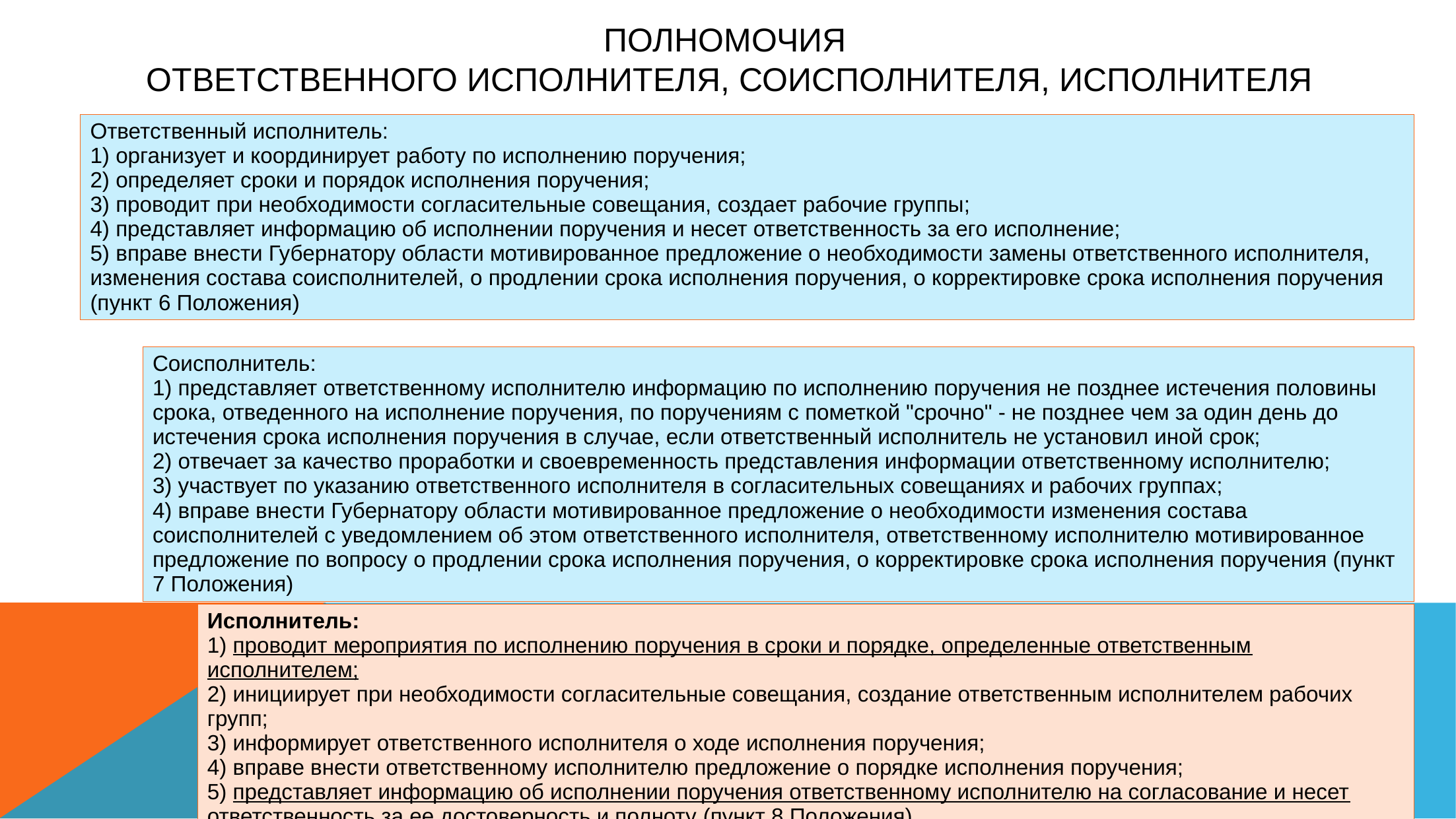

# Полномочия ответственного исполнителя, соисполнителя, исполнителя
Ответственный исполнитель:
1) организует и координирует работу по исполнению поручения;
2) определяет сроки и порядок исполнения поручения;
3) проводит при необходимости согласительные совещания, создает рабочие группы;
4) представляет информацию об исполнении поручения и несет ответственность за его исполнение;
5) вправе внести Губернатору области мотивированное предложение о необходимости замены ответственного исполнителя, изменения состава соисполнителей, о продлении срока исполнения поручения, о корректировке срока исполнения поручения (пункт 6 Положения)
Соисполнитель:
1) представляет ответственному исполнителю информацию по исполнению поручения не позднее истечения половины срока, отведенного на исполнение поручения, по поручениям с пометкой "срочно" - не позднее чем за один день до истечения срока исполнения поручения в случае, если ответственный исполнитель не установил иной срок;
2) отвечает за качество проработки и своевременность представления информации ответственному исполнителю;
3) участвует по указанию ответственного исполнителя в согласительных совещаниях и рабочих группах;
4) вправе внести Губернатору области мотивированное предложение о необходимости изменения состава соисполнителей с уведомлением об этом ответственного исполнителя, ответственному исполнителю мотивированное предложение по вопросу о продлении срока исполнения поручения, о корректировке срока исполнения поручения (пункт 7 Положения)
Исполнитель:
1) проводит мероприятия по исполнению поручения в сроки и порядке, определенные ответственным исполнителем;
2) инициирует при необходимости согласительные совещания, создание ответственным исполнителем рабочих групп;
3) информирует ответственного исполнителя о ходе исполнения поручения;
4) вправе внести ответственному исполнителю предложение о порядке исполнения поручения;
5) представляет информацию об исполнении поручения ответственному исполнителю на согласование и несет ответственность за ее достоверность и полноту (пункт 8 Положения)